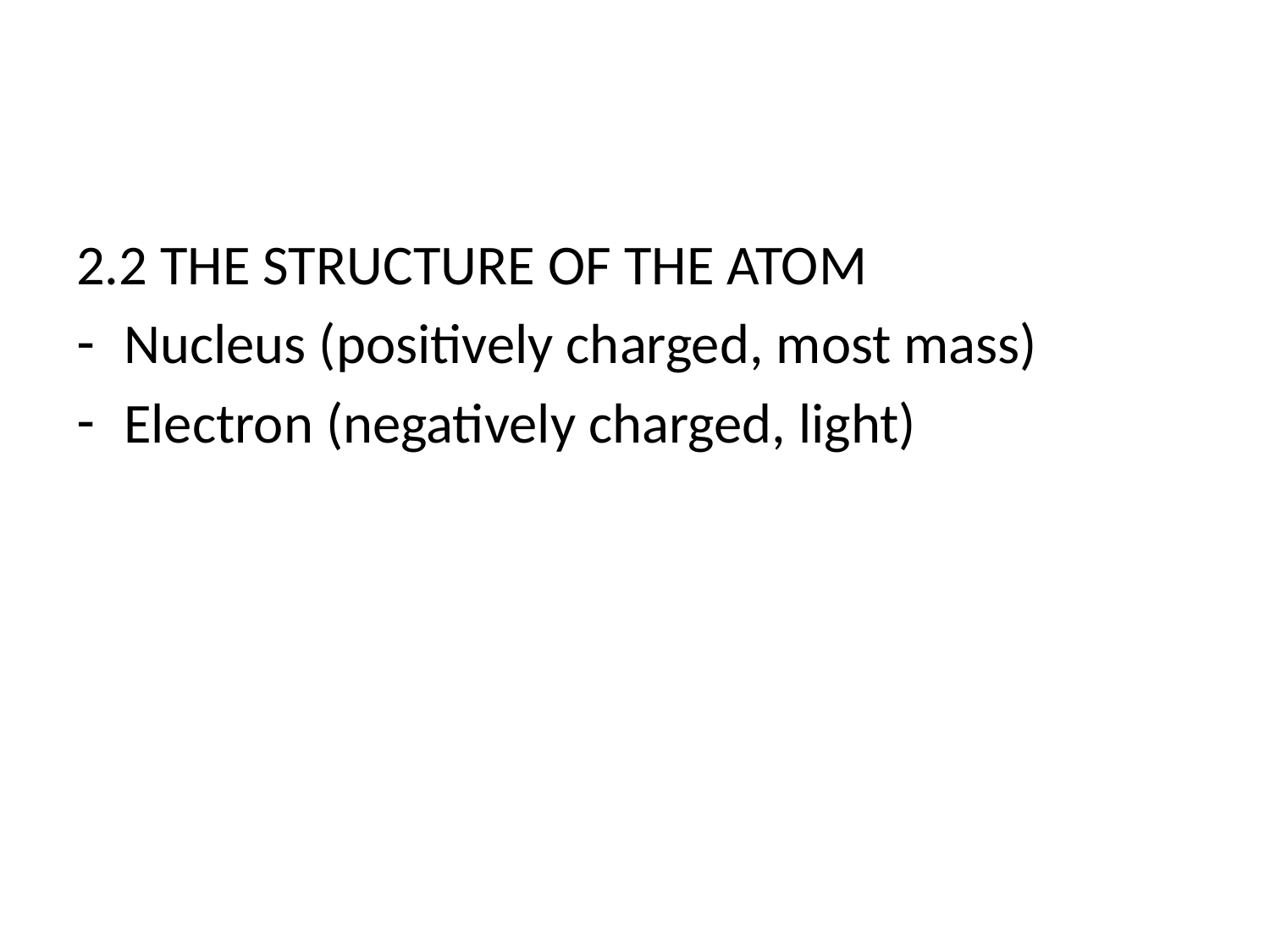

#
2.2 THE STRUCTURE OF THE ATOM
Nucleus (positively charged, most mass)
Electron (negatively charged, light)